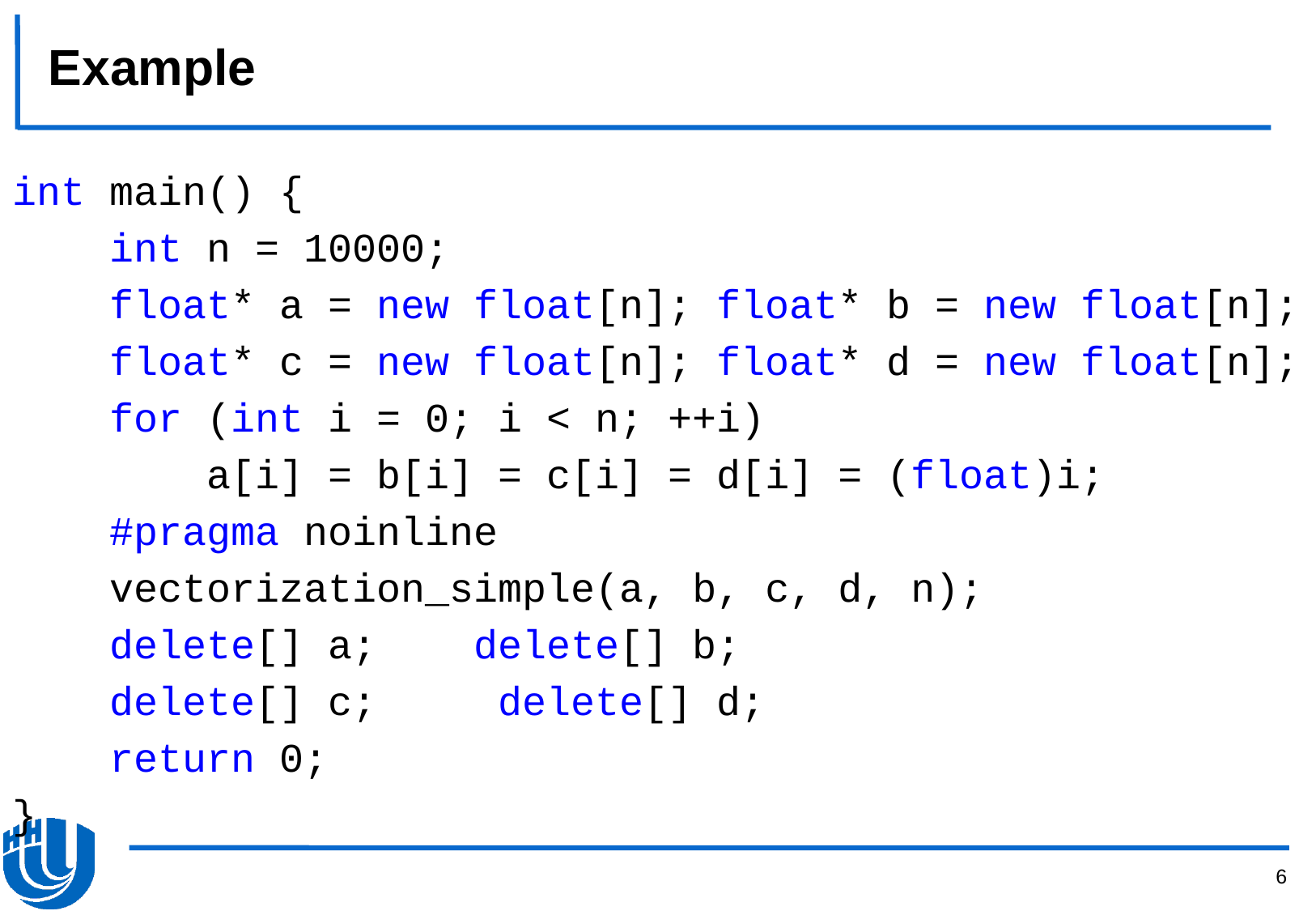

# Example
int main() {
    int n = 10000;
    float* a = new float[n]; float* b = new float[n];
    float* c = new float[n]; float* d = new float[n];
    for (int i = 0; i < n; ++i)
        a[i] = b[i] = c[i] = d[i] = (float)i;
    #pragma noinline
    vectorization_simple(a, b, c, d, n);
    delete[] a;    delete[] b;
    delete[] c;     delete[] d;
    return 0;
}